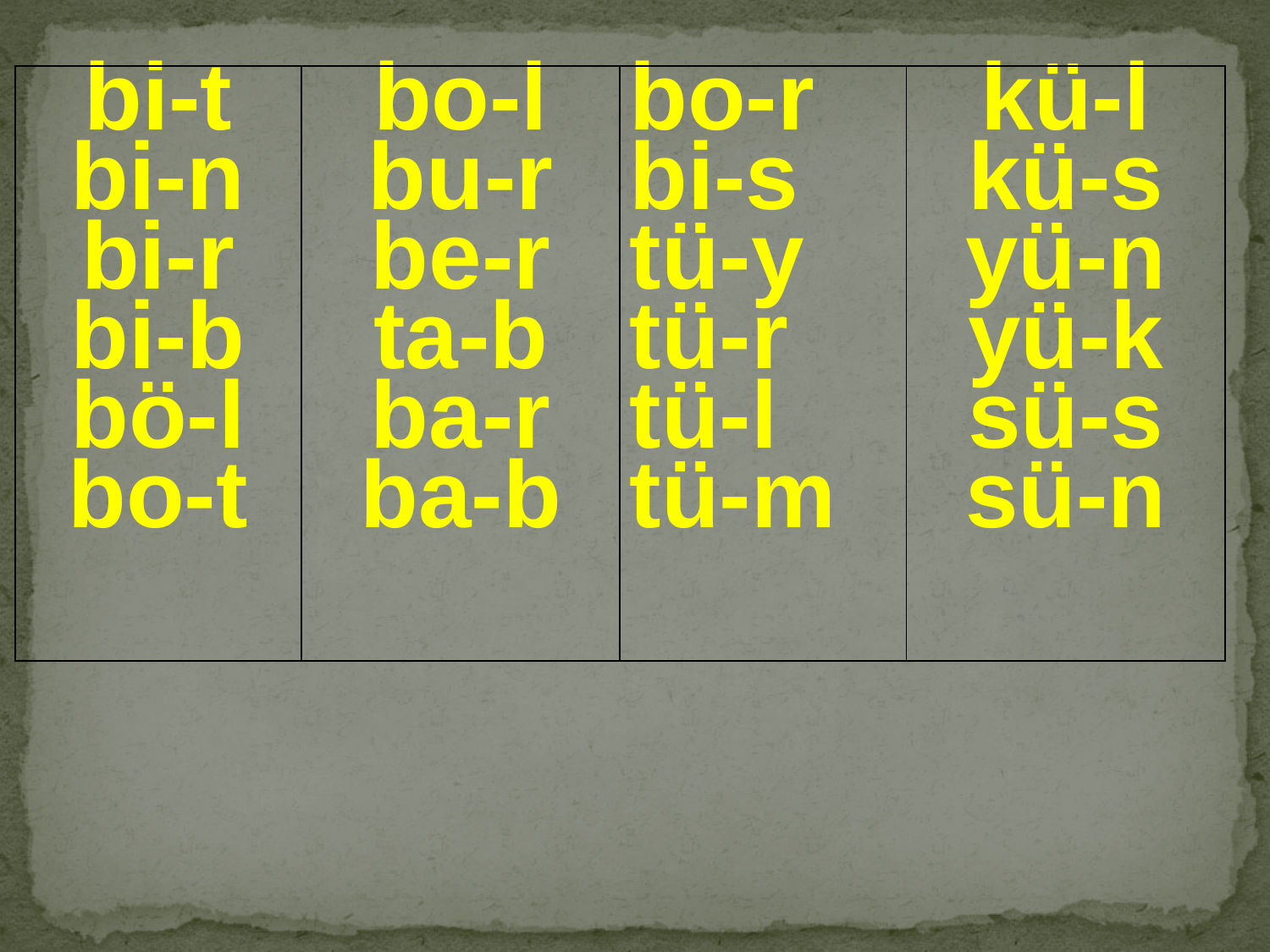

| bi-t bi-n bi-r bi-b bö-l bo-t | bo-l bu-r be-r ta-b ba-r ba-b | bo-r bi-s tü-y tü-r tü-l tü-m | kü-l kü-s yü-n yü-k sü-s sü-n |
| --- | --- | --- | --- |